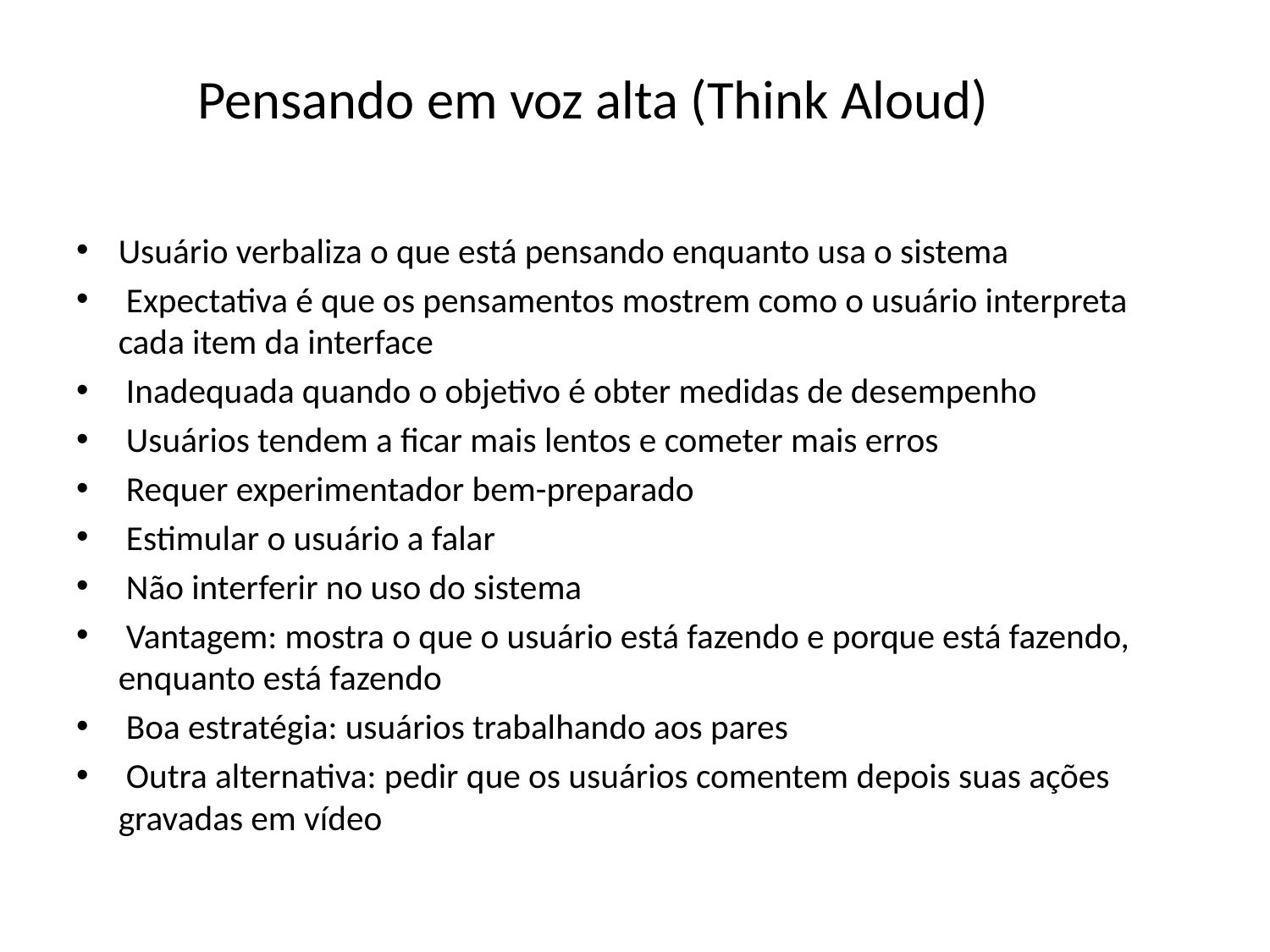

# Pensando em voz alta (Think Aloud)
Usuário verbaliza o que está pensando enquanto usa o sistema
 Expectativa é que os pensamentos mostrem como o usuário interpreta cada item da interface
 Inadequada quando o objetivo é obter medidas de desempenho
 Usuários tendem a ficar mais lentos e cometer mais erros
 Requer experimentador bem-preparado
 Estimular o usuário a falar
 Não interferir no uso do sistema
 Vantagem: mostra o que o usuário está fazendo e porque está fazendo, enquanto está fazendo
 Boa estratégia: usuários trabalhando aos pares
 Outra alternativa: pedir que os usuários comentem depois suas ações gravadas em vídeo